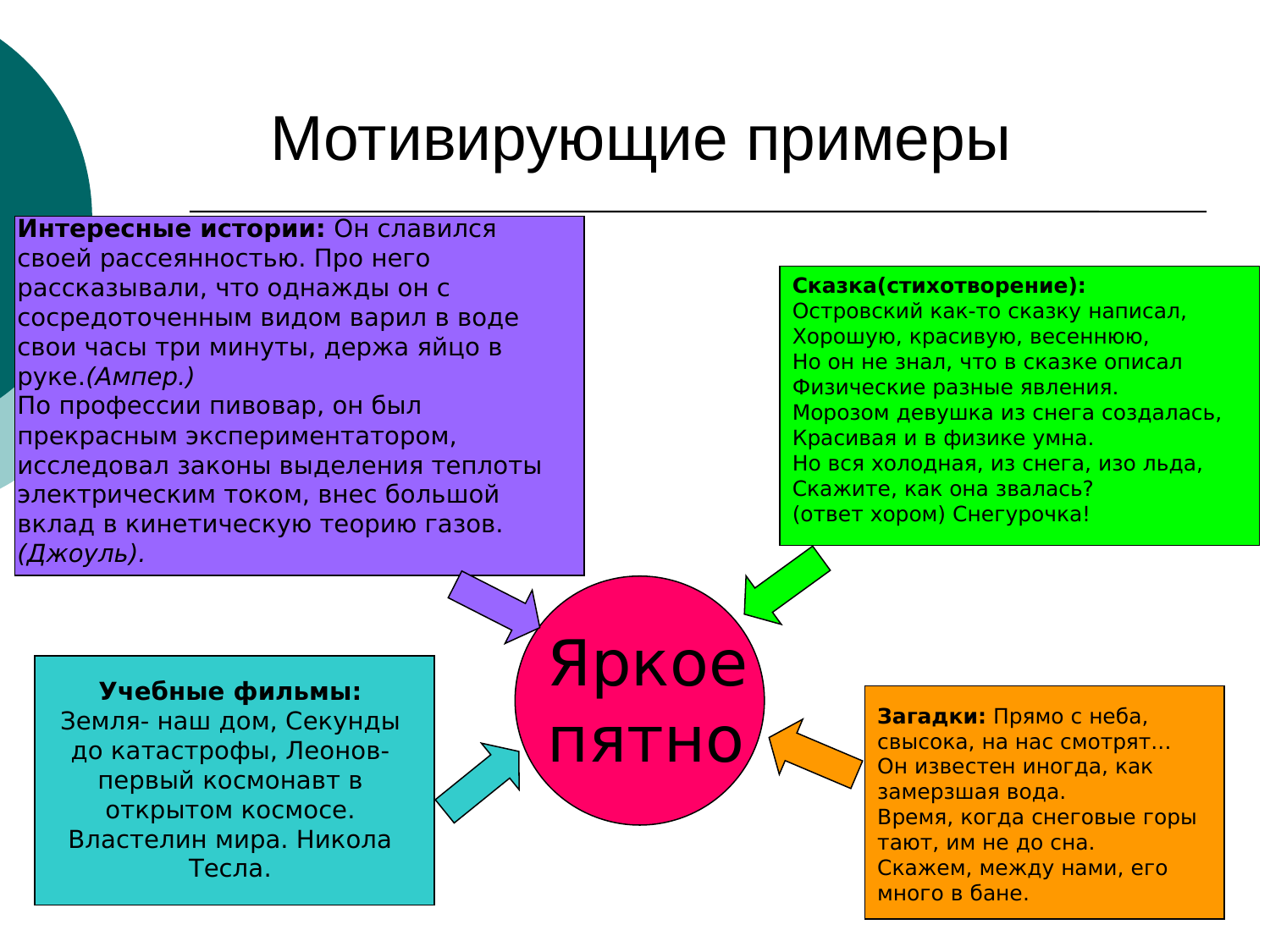

Мотивирующие примеры
Интересные истории: Он славился своей рассеянностью. Про него  рассказывали, что однажды он с сосредоточенным видом варил в воде свои часы три минуты, держа яйцо в руке.(Ампер.)
По профессии пивовар, он был прекрасным экспериментатором, исследовал законы выделения теплоты электрическим током, внес большой вклад в кинетическую теорию газов.(Джоуль).

Сказка(стихотворение):              Островский как-то сказку написал,
Хорошую, красивую, весеннюю,
Но он не знал, что в сказке описал
Физические разные явления.
Морозом девушка из снега создалась,
Красивая и в физике умна.
Но вся холодная, из снега, изо льда,
Скажите, как она звалась?
(ответ хором) Снегурочка!

Яркое пятно

Учебные фильмы: Земля- наш дом, Секунды до катастрофы, Леонов- первый космонавт в открытом космосе. Властелин мира. Никола Тесла.

Загадки: Прямо с неба, свысока, на нас смотрят...
Он известен иногда, как замерзшая вода.
Время, когда снеговые горы тают, им не до сна.
Скажем, между нами, его много в бане.